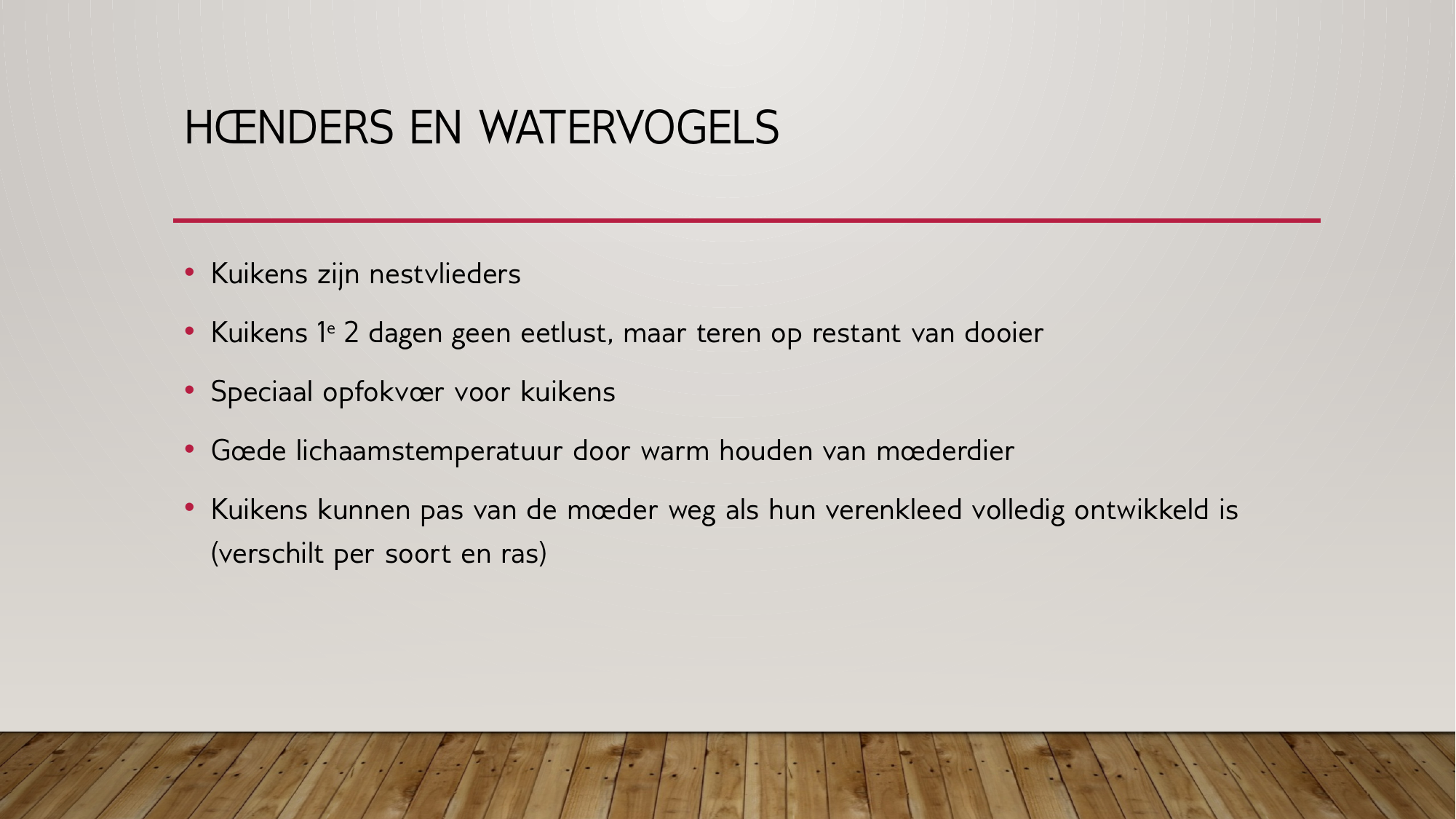

# Hoenders en Watervogels
Kuikens zijn nestvlieders
Kuikens 1e 2 dagen geen eetlust, maar teren op restant van dooier
Speciaal opfokvoer voor kuikens
Goede lichaamstemperatuur door warm houden van moederdier
Kuikens kunnen pas van de moeder weg als hun verenkleed volledig ontwikkeld is (verschilt per soort en ras)